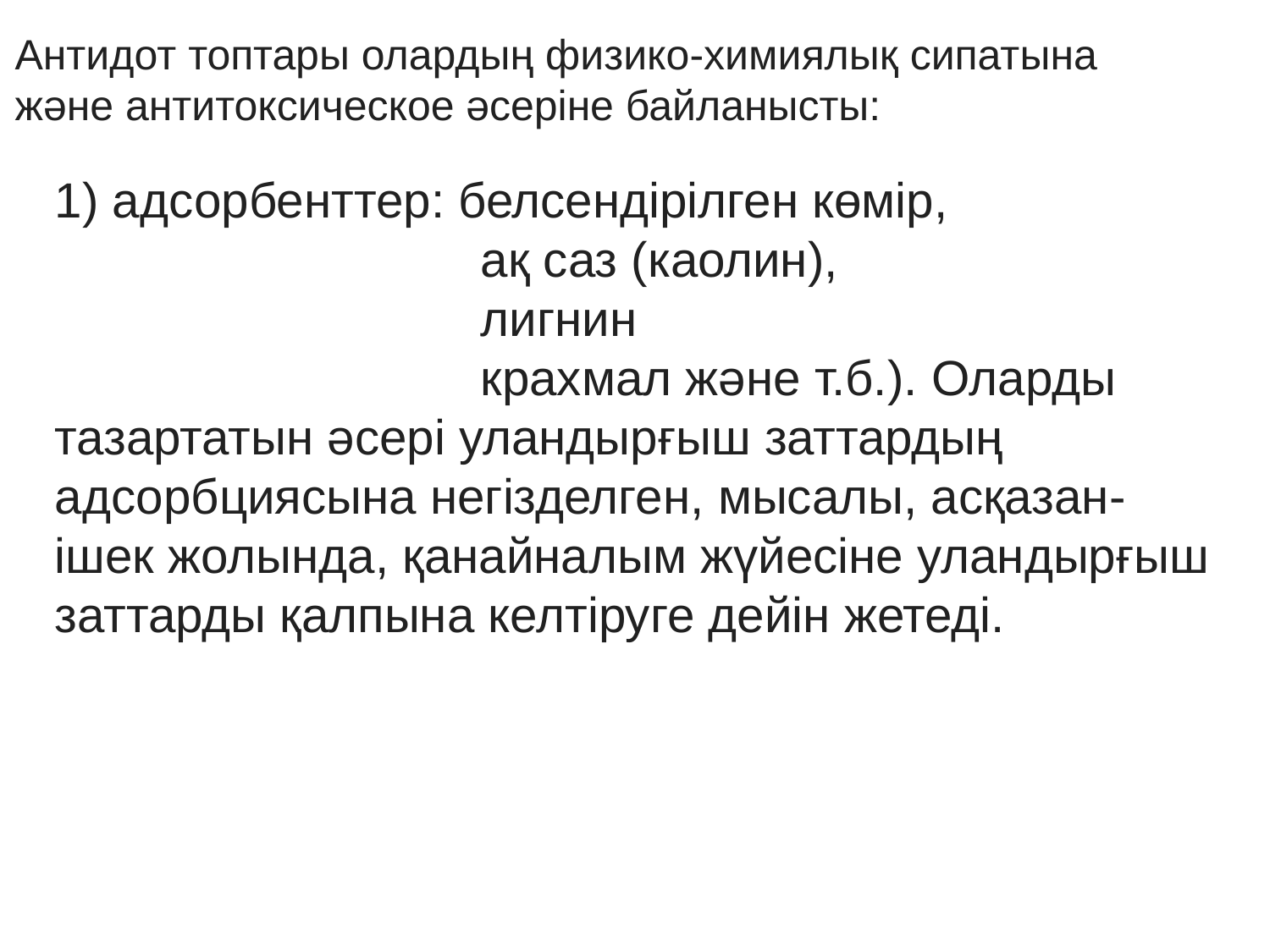

Антидот топтары олардың физико-химиялық сипатына және антитоксическое әсеріне байланысты:
#
1) адсорбенттер: белсендірілген көмір,                                ақ саз (каолин),                                лигнин                                крахмал және т.б.). Оларды тазартатын әсері уландырғыш заттардың адсорбциясына негізделген, мысалы, асқазан-ішек жолында, қанайналым жүйесіне уландырғыш заттарды қалпына келтіруге дейін жетеді.